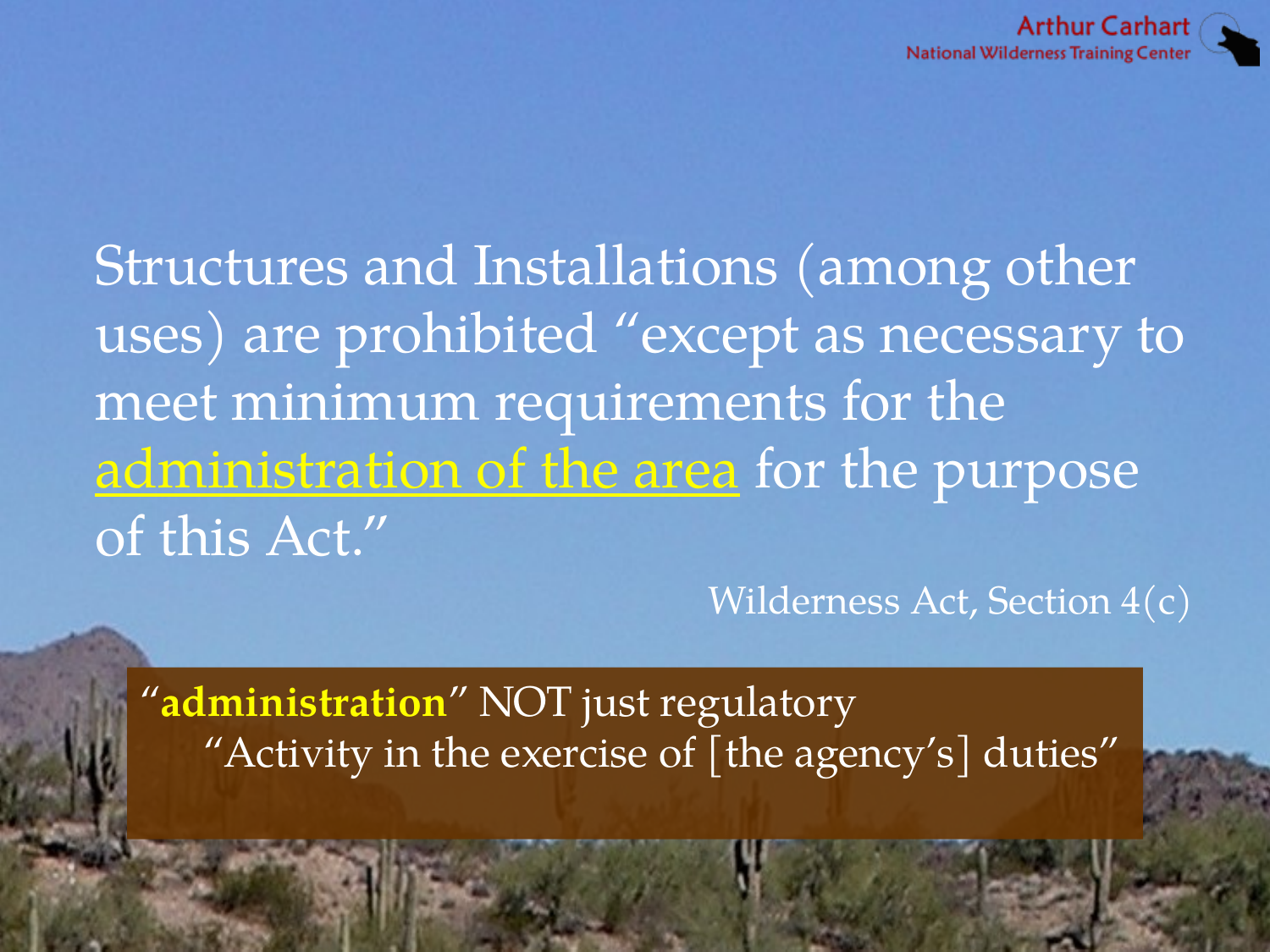

Structures and Installations (among other uses) are prohibited “except as necessary to meet minimum requirements for the administration of the area for the purpose of this Act.”
Wilderness Act, Section 4(c)
“administration” NOT just regulatory
“Activity in the exercise of [the agency’s] duties”